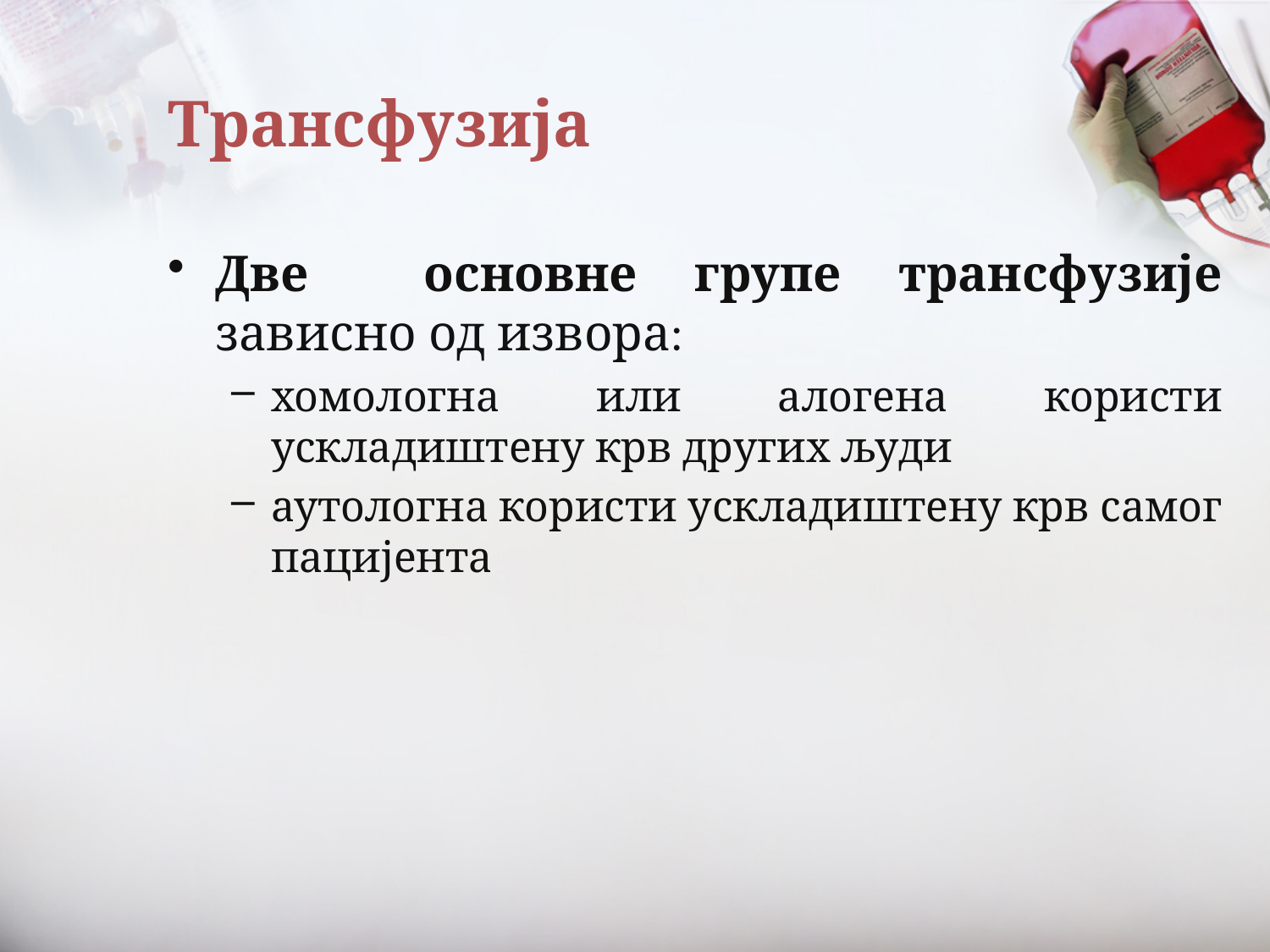

# Трансфузија
Две  основне групе трансфузије зависно од извора:
хомологна или алогена користи ускладиштену крв других људи
аутологна користи ускладиштену крв самог пацијента